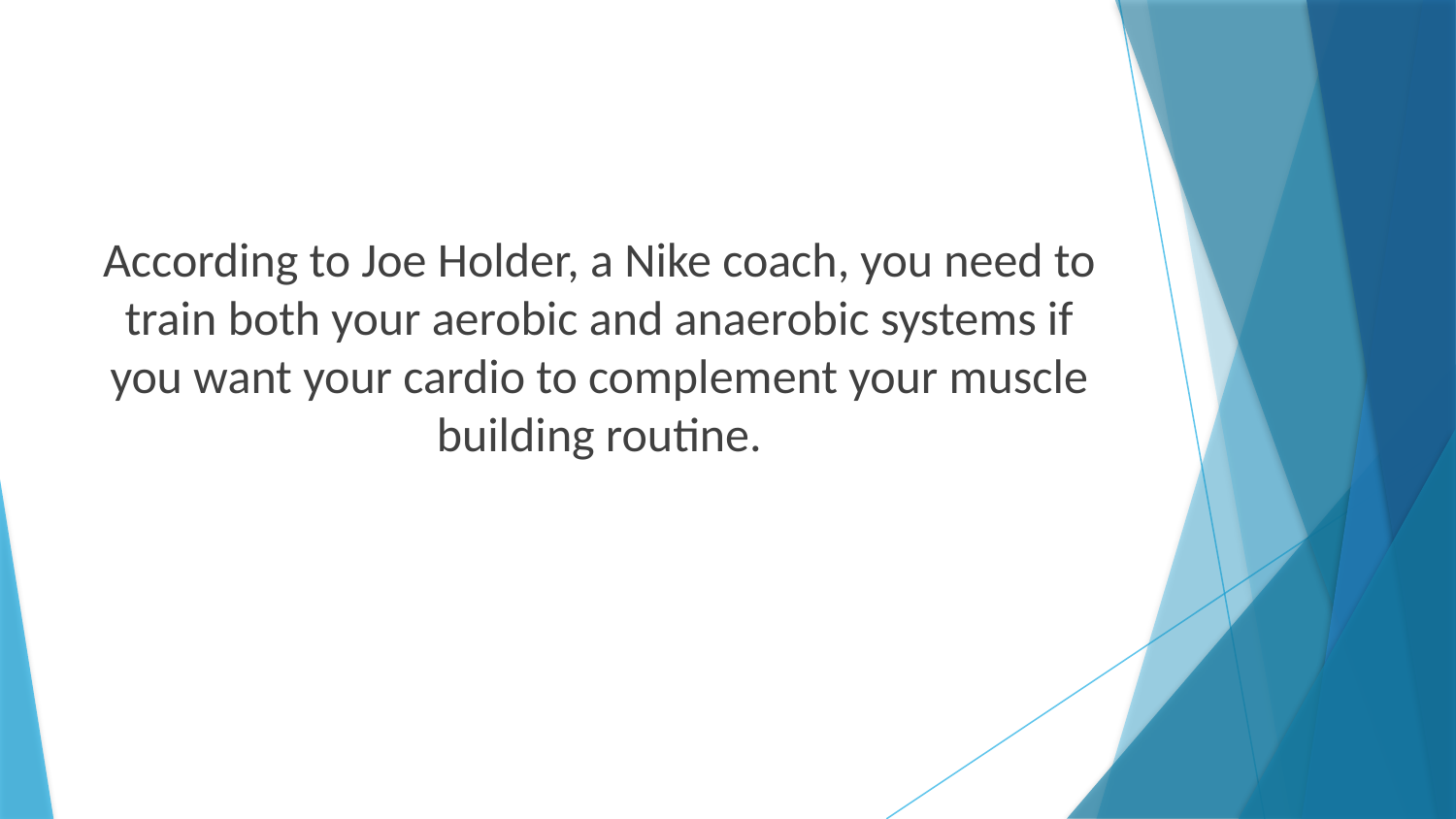

According to Joe Holder, a Nike coach, you need to train both your aerobic and anaerobic systems if you want your cardio to complement your muscle building routine.